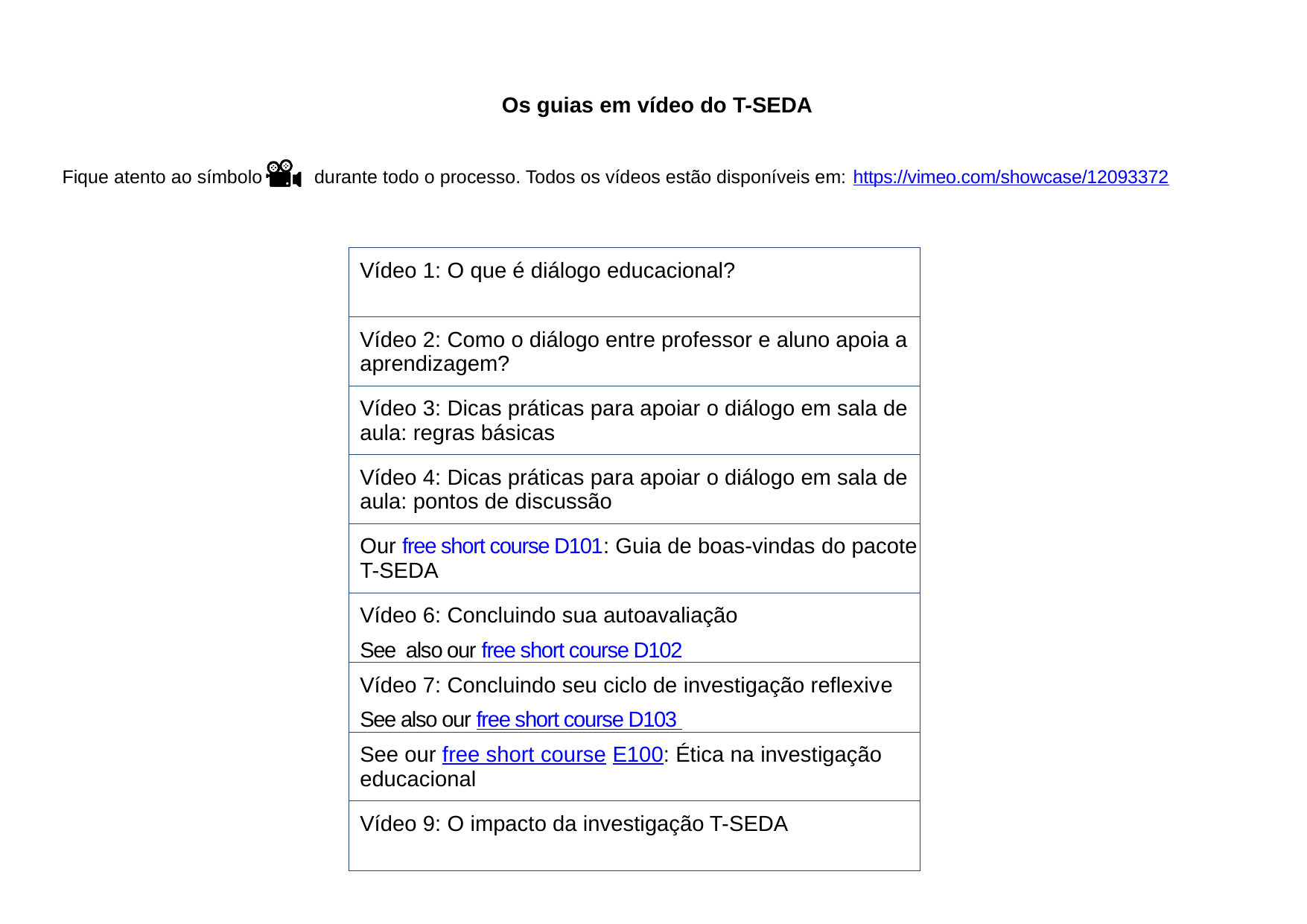

Os guias em vídeo do T-SEDA

Fique atento ao símbolo          durante todo o processo. Todos os vídeos estão disponíveis em: https://vimeo.com/showcase/12093372

| Vídeo 1: O que é diálogo educacional? |
| --- |
| Vídeo 2: Como o diálogo entre professor e aluno apoia a aprendizagem? |
| Vídeo 3: Dicas práticas para apoiar o diálogo em sala de aula: regras básicas |
| Vídeo 4: Dicas práticas para apoiar o diálogo em sala de aula: pontos de discussão |
| Our free short course D101: Guia de boas-vindas do pacote T-SEDA |
| Vídeo 6: Concluindo sua autoavaliação See also our free short course D102 |
| Vídeo 7: Concluindo seu ciclo de investigação reflexive See also our free short course D103 |
| See our free short course E100: Ética na investigação educacional |
| Vídeo 9: O impacto da investigação T-SEDA |